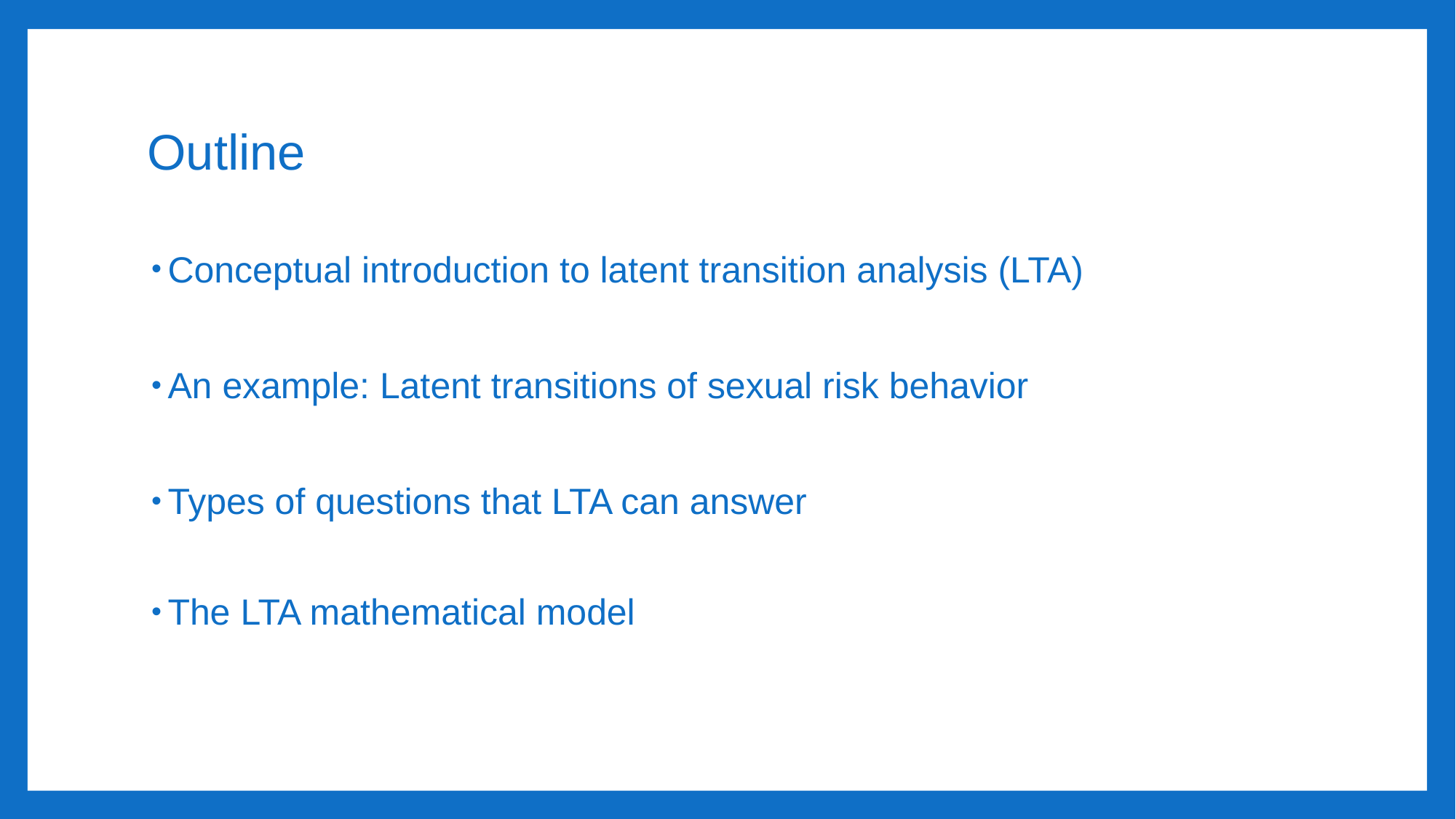

# Outline
Conceptual introduction to latent transition analysis (LTA)

An example: Latent transitions of sexual risk behavior

Types of questions that LTA can answer

The LTA mathematical model